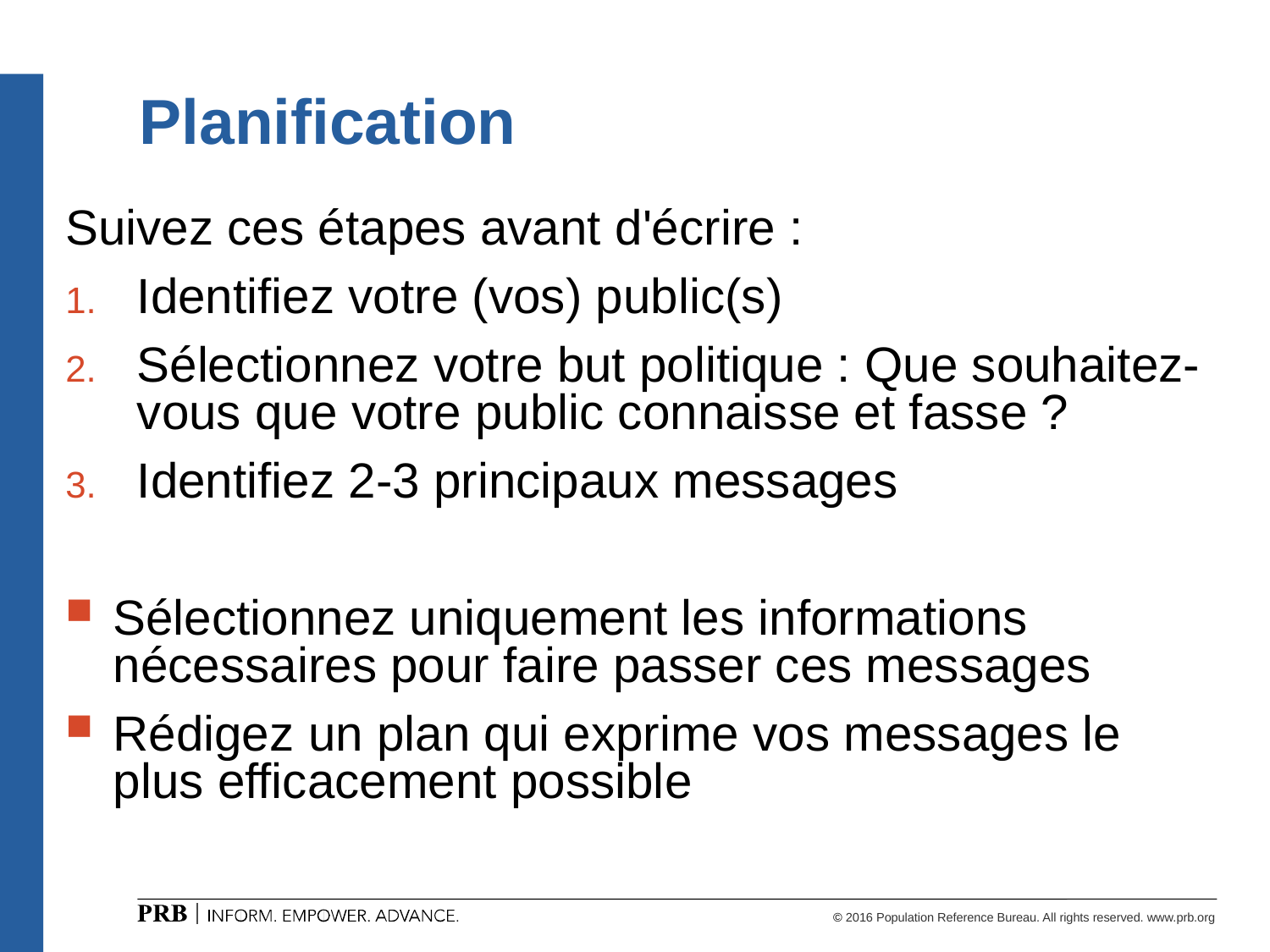

# Planification
Suivez ces étapes avant d'écrire :
Identifiez votre (vos) public(s)
Sélectionnez votre but politique : Que souhaitez-vous que votre public connaisse et fasse ?
Identifiez 2-3 principaux messages

Sélectionnez uniquement les informations nécessaires pour faire passer ces messages
Rédigez un plan qui exprime vos messages le plus efficacement possible